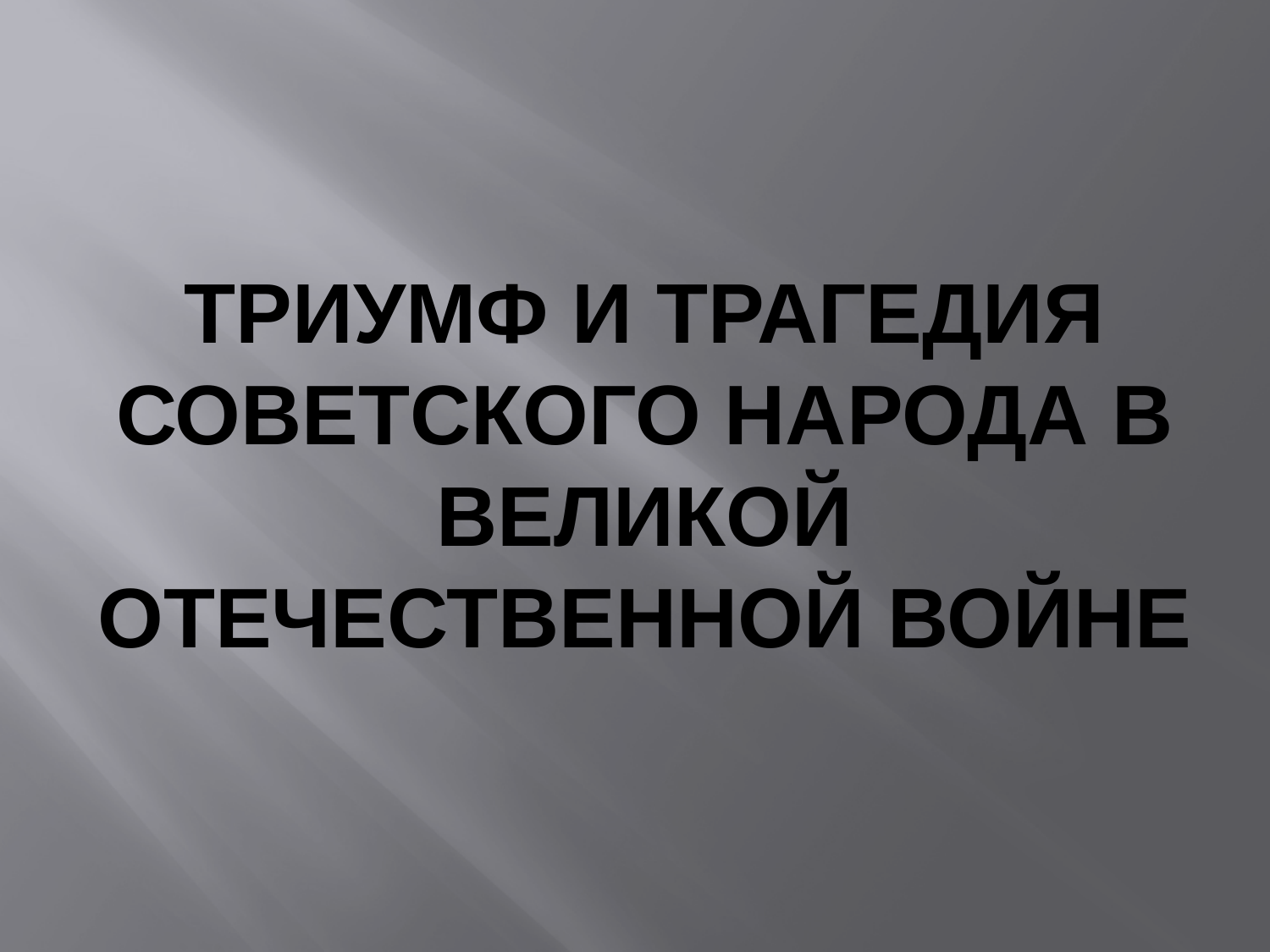

# Триумф и трагедия советского народа в Великой отечественной войне